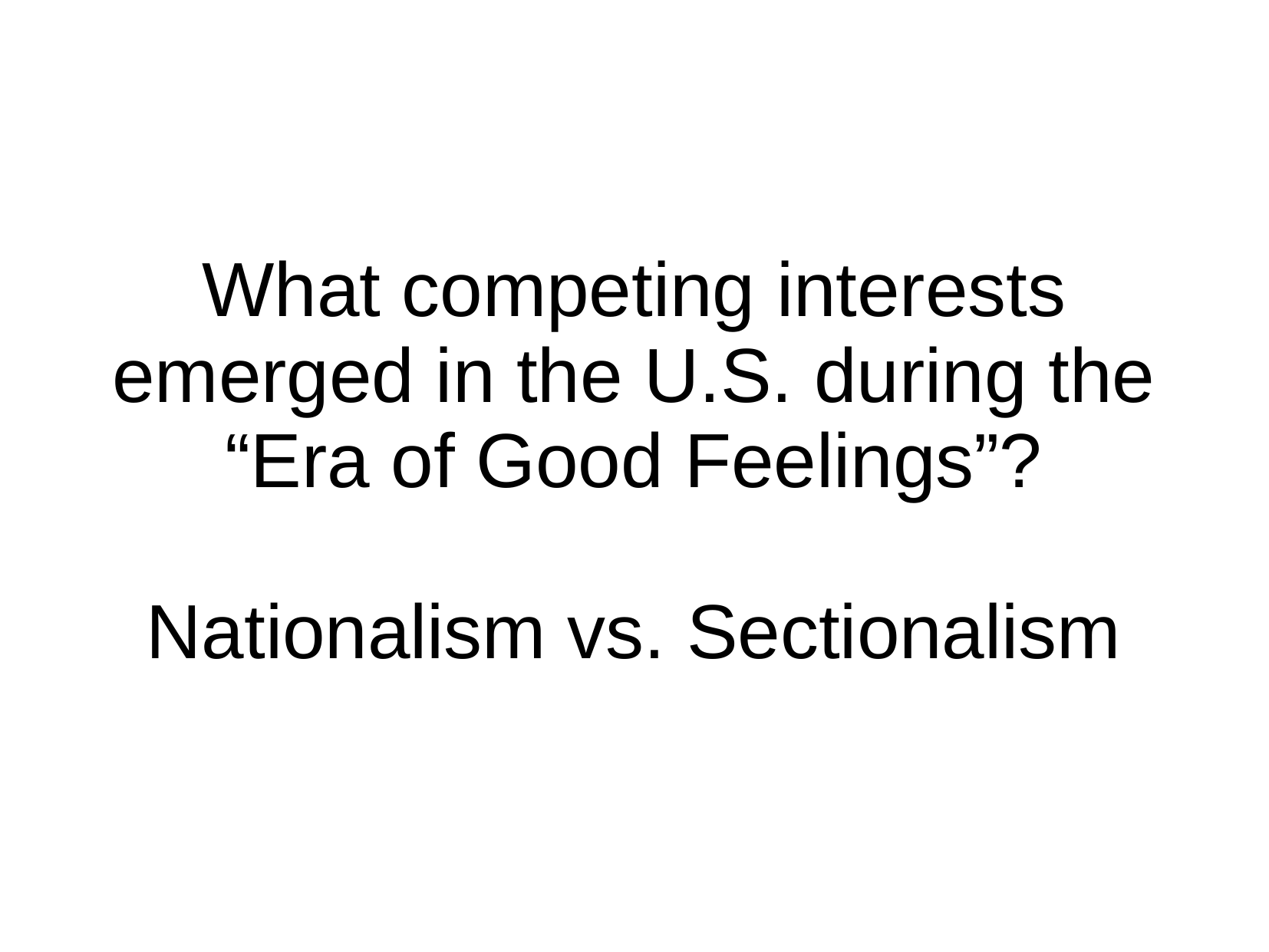

What competing interests emerged in the U.S. during the “Era of Good Feelings”?

Nationalism vs. Sectionalism